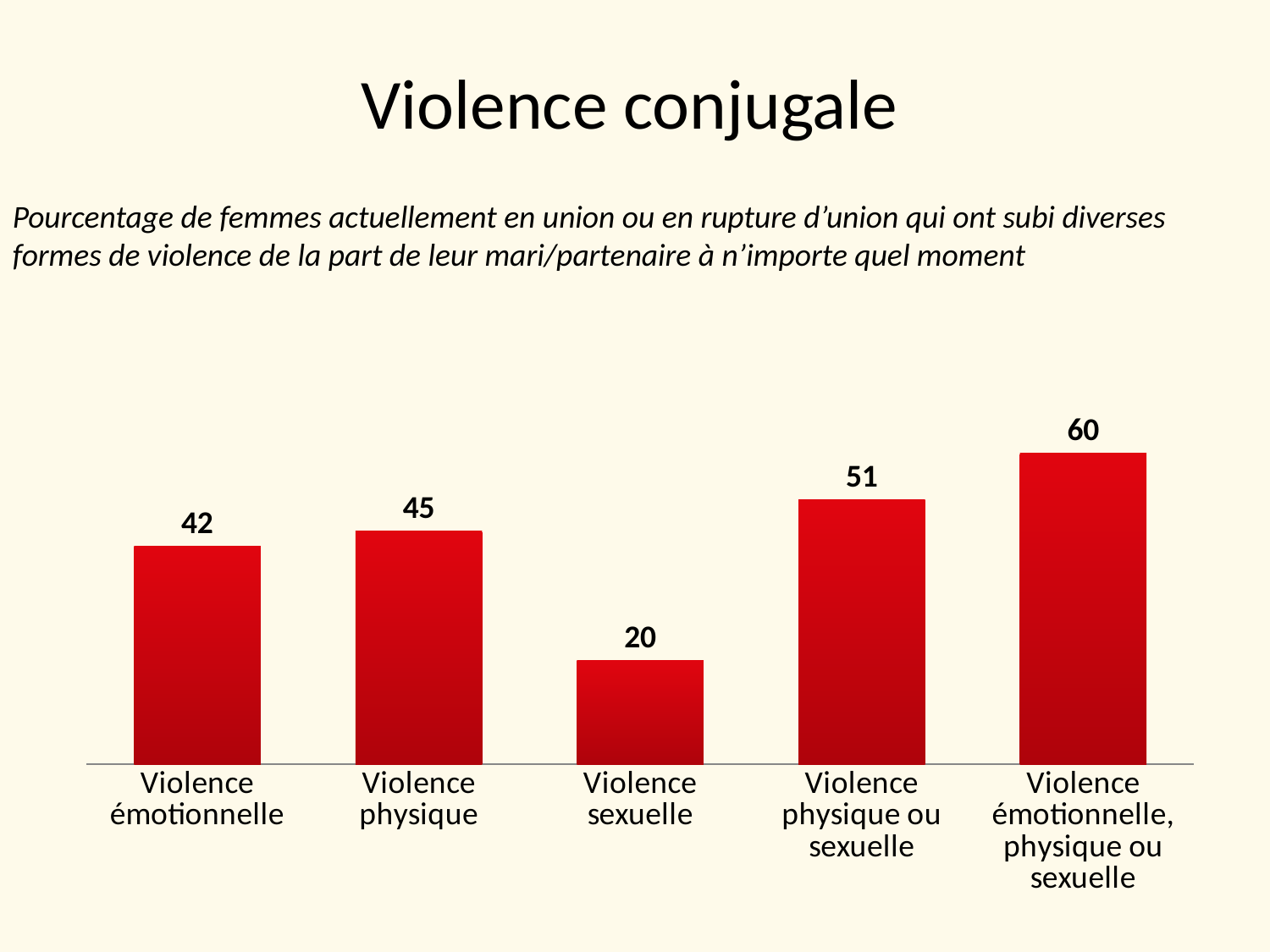

# Violence conjugale
Pourcentage de femmes actuellement en union ou en rupture d’union qui ont subi diverses formes de violence de la part de leur mari/partenaire à n’importe quel moment

### Chart

| Category | Series 1 |
|---|---|
| Violence émotionnelle | 42.0 |
| Violence physique | 45.0 |
| Violence sexuelle | 20.0 |
| Violence physique ou sexuelle | 51.0 |
| Violence émotionnelle, physique ou sexuelle | 60.0 |